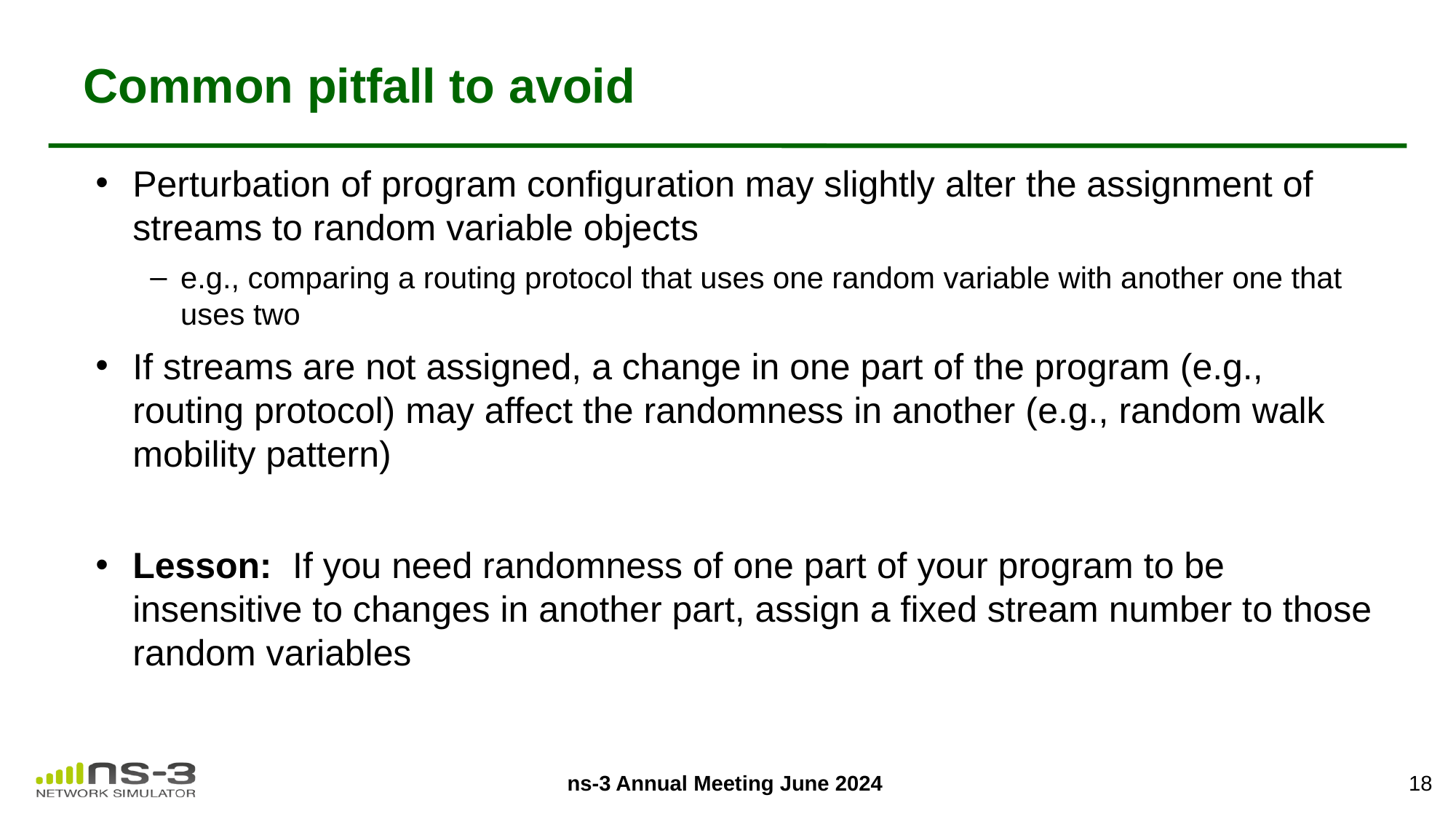

# Common pitfall to avoid
Perturbation of program configuration may slightly alter the assignment of streams to random variable objects
e.g., comparing a routing protocol that uses one random variable with another one that uses two
If streams are not assigned, a change in one part of the program (e.g., routing protocol) may affect the randomness in another (e.g., random walk mobility pattern)

Lesson:  If you need randomness of one part of your program to be insensitive to changes in another part, assign a fixed stream number to those random variables
18
ns-3 Annual Meeting June 2024